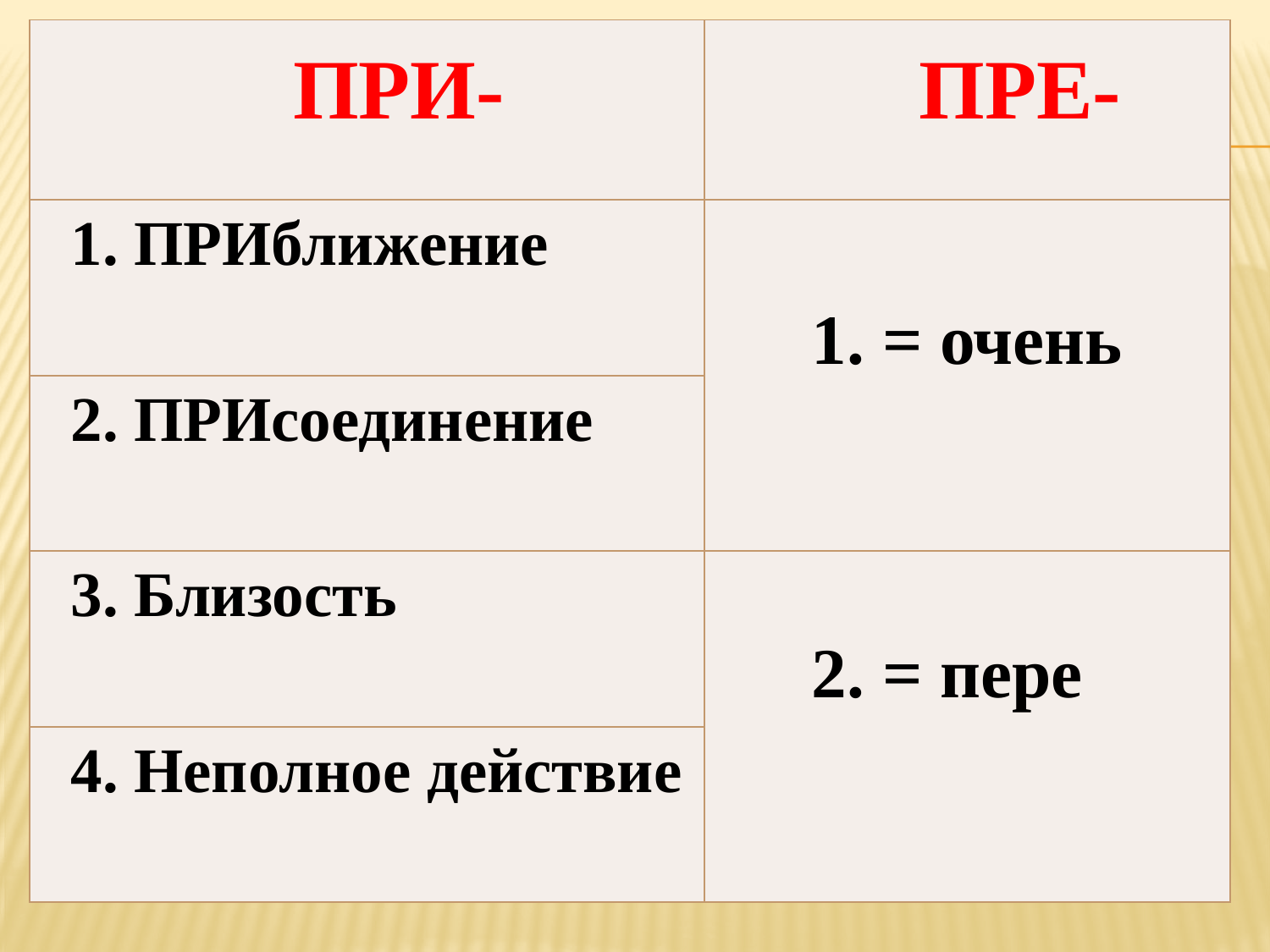

| ПРИ- | ПРЕ- |
| --- | --- |
| 1. ПРИближение | 1. = очень |
| 2. ПРИсоединение |  |
| 3. Близость | 2. = пере |
| 4. Неполное действие |  |
#